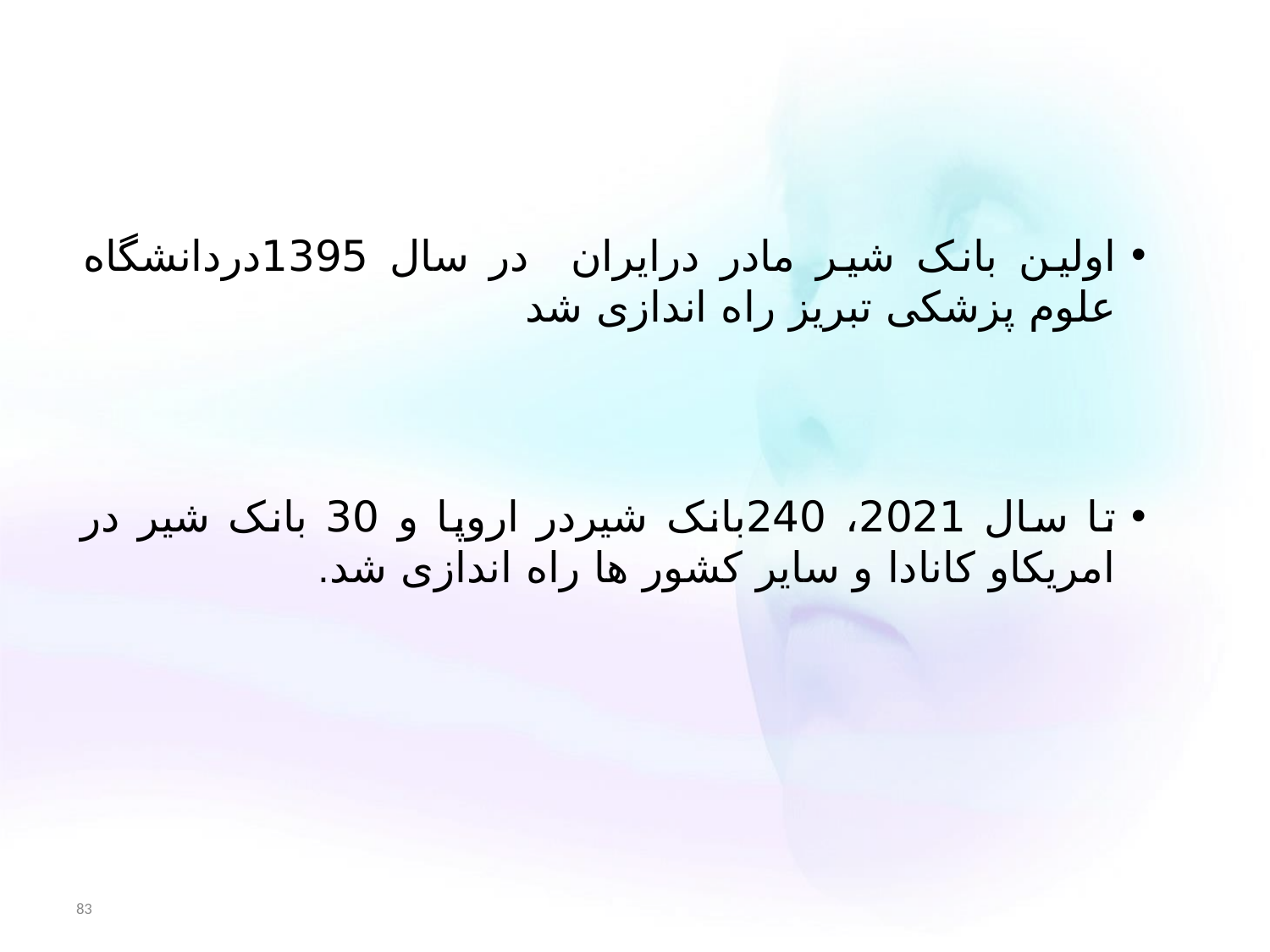

#
اولین بانک شیر مادر درایران  در سال 1395دردانشگاه علوم پزشکی تبریز راه اندازی شد

تا سال 2021، 240بانک شیردر اروپا و 30 بانک شیر در امریکاو کانادا و سایر کشور ها راه اندازی شد.

83